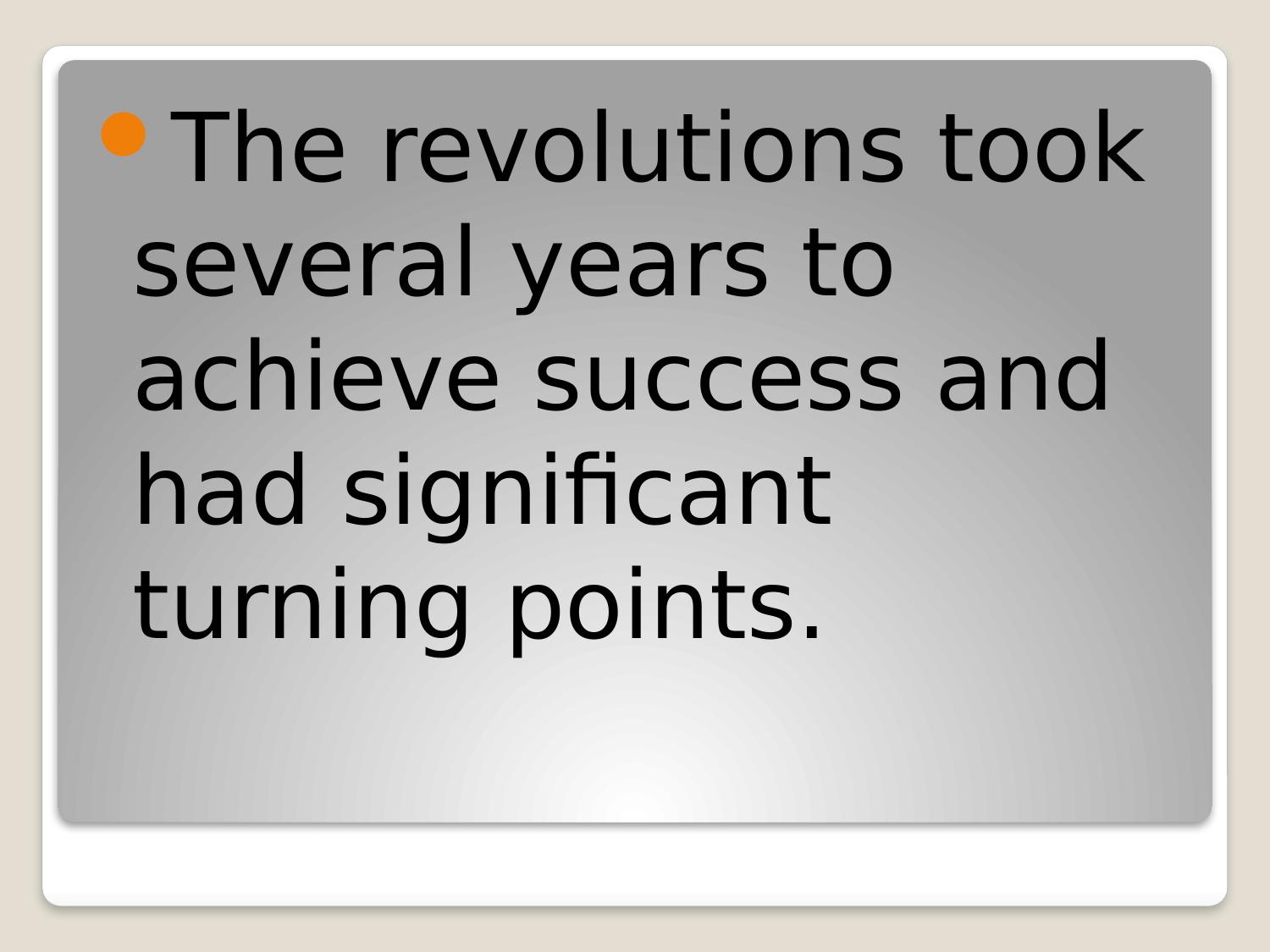

The revolutions took several years to achieve success and had significant turning points.
#